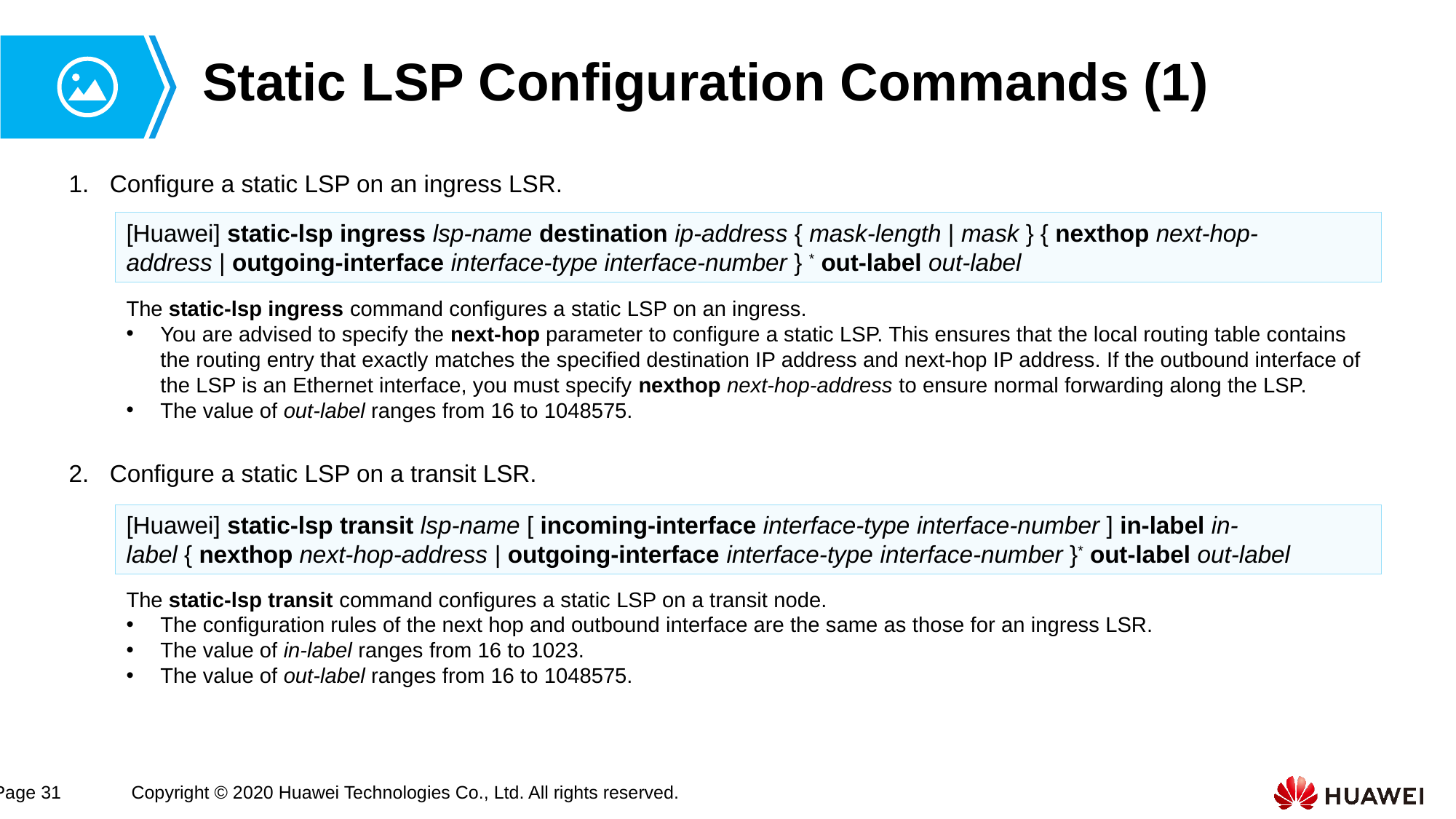

# Static LSP Configuration Commands (1)
Configure a static LSP on an ingress LSR.
[Huawei] static-lsp ingress lsp-name destination ip-address { mask-length | mask } { nexthop next-hop-address | outgoing-interface interface-type interface-number } * out-label out-label
The static-lsp ingress command configures a static LSP on an ingress.
You are advised to specify the next-hop parameter to configure a static LSP. This ensures that the local routing table contains the routing entry that exactly matches the specified destination IP address and next-hop IP address. If the outbound interface of the LSP is an Ethernet interface, you must specify nexthop next-hop-address to ensure normal forwarding along the LSP.
The value of out-label ranges from 16 to 1048575.

Configure a static LSP on a transit LSR.
[Huawei] static-lsp transit lsp-name [ incoming-interface interface-type interface-number ] in-label in-label { nexthop next-hop-address | outgoing-interface interface-type interface-number }* out-label out-label
The static-lsp transit command configures a static LSP on a transit node.
The configuration rules of the next hop and outbound interface are the same as those for an ingress LSR.
The value of in-label ranges from 16 to 1023.
The value of out-label ranges from 16 to 1048575.